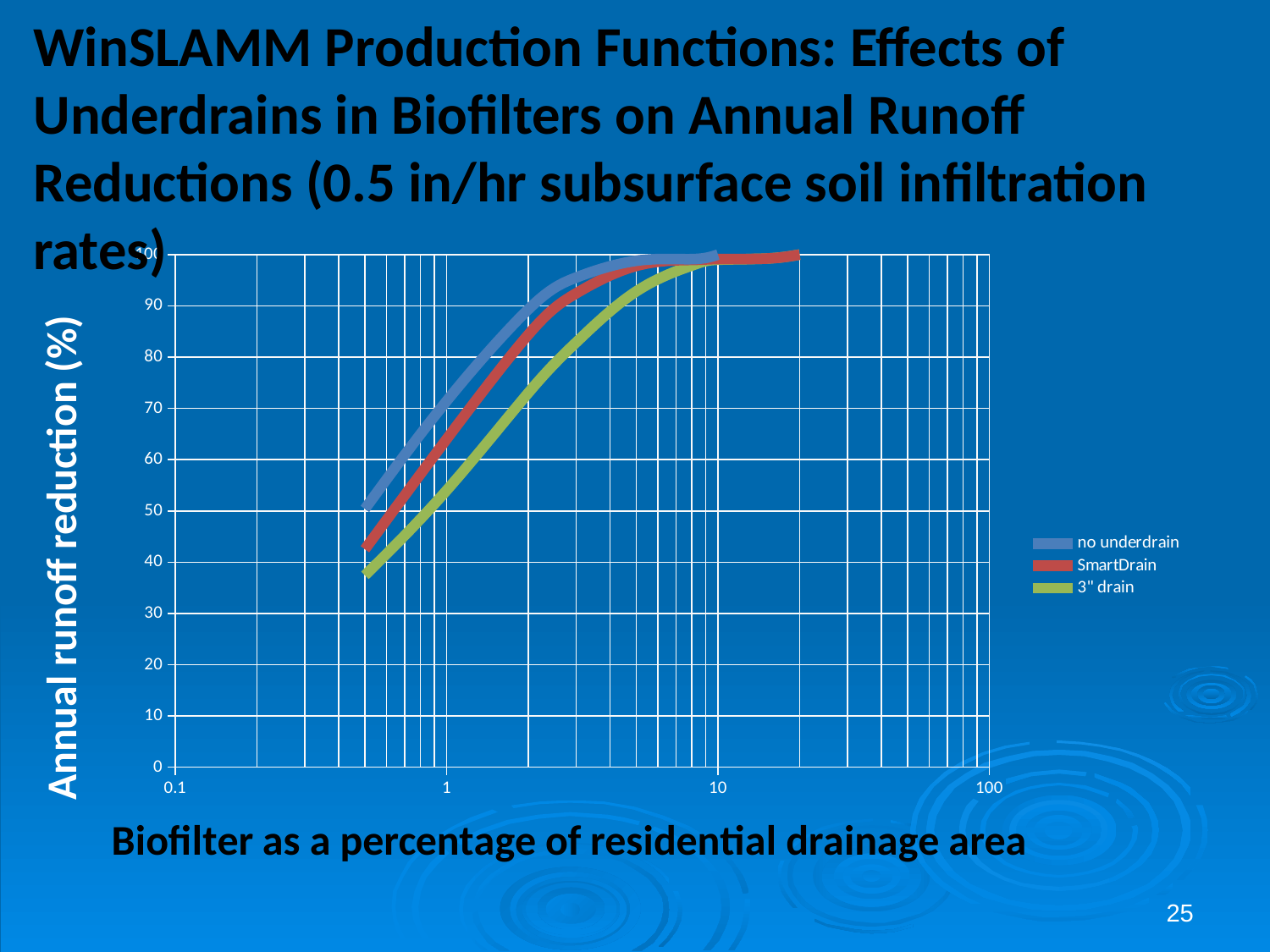

WinSLAMM Production Functions: Effects of Underdrains in Biofilters on Annual Runoff Reductions (0.5 in/hr subsurface soil infiltration rates)

### Chart

| Category | no underdrain | SmartDrain | 3" drain |
|---|---|---|---|
25